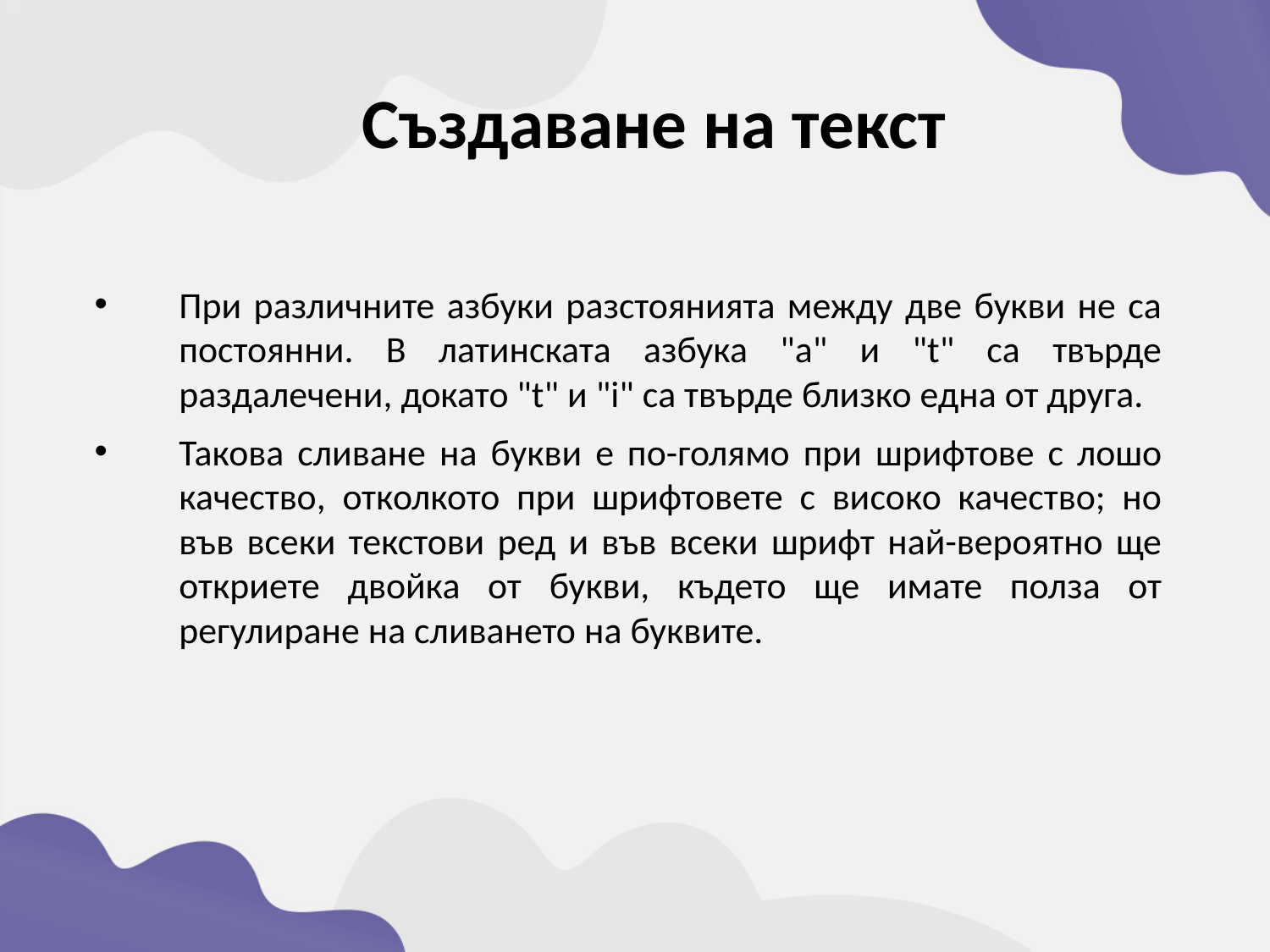

Създаване на текст

При различните азбуки разстоянията между две букви не са постоянни. В латинската азбука "a" и "t" са твърде раздалечени, докато "t" и "i" са твърде близко една от друга.
Такова сливане на букви е по-голямо при шрифтове с лошо качество, отколкото при шрифтовете с високо качество; но във всеки текстови ред и във всеки шрифт най-вероятно ще откриете двойка от букви, където ще имате полза от регулиране на сливането на буквите.